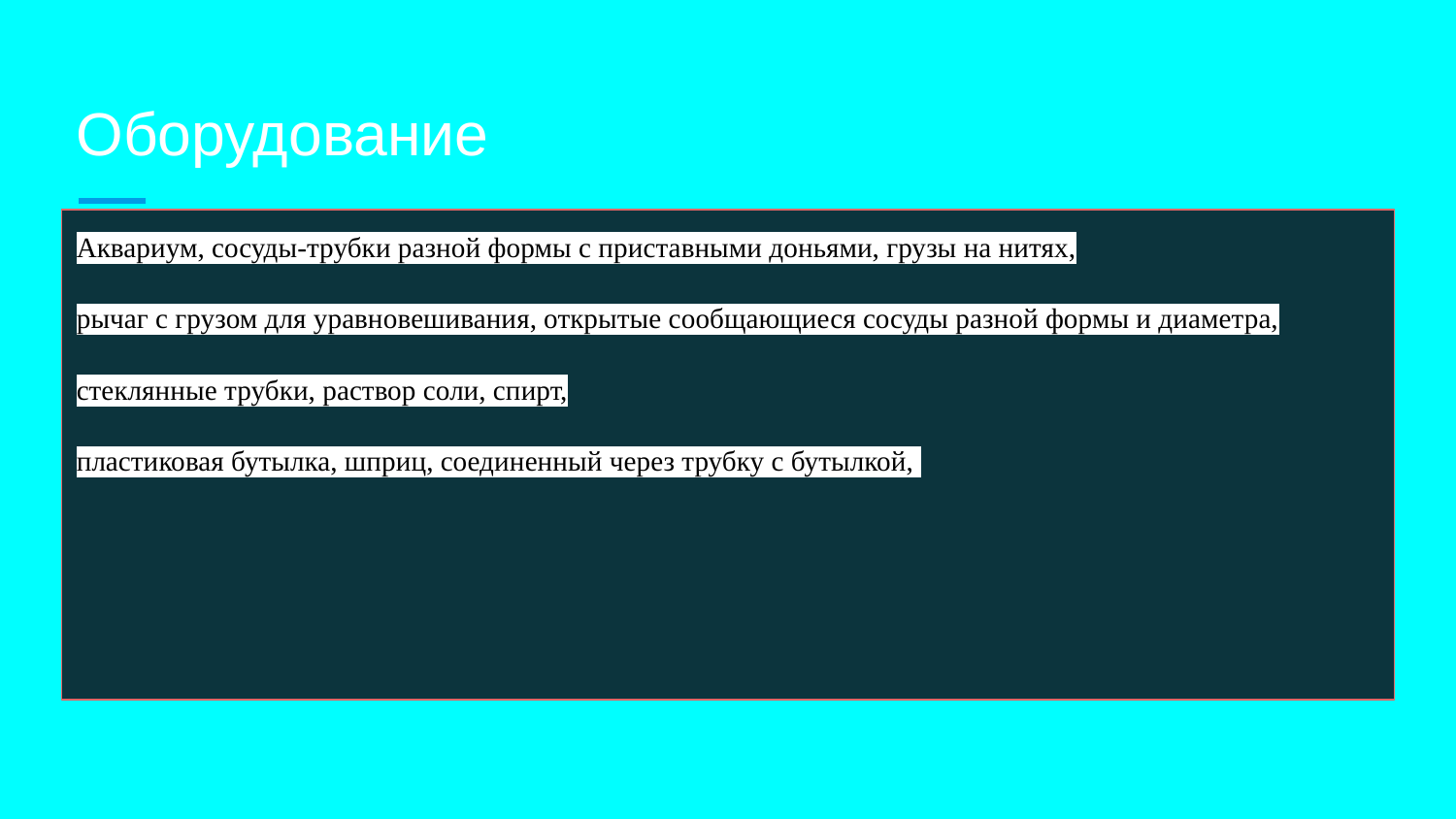

# Оборудование
Аквариум, сосуды-трубки разной формы с приставными доньями, грузы на нитях,
рычаг с грузом для уравновешивания, открытые сообщающиеся сосуды разной формы и диаметра,
стеклянные трубки, раствор соли, спирт,
пластиковая бутылка, шприц, соединенный через трубку с бутылкой,